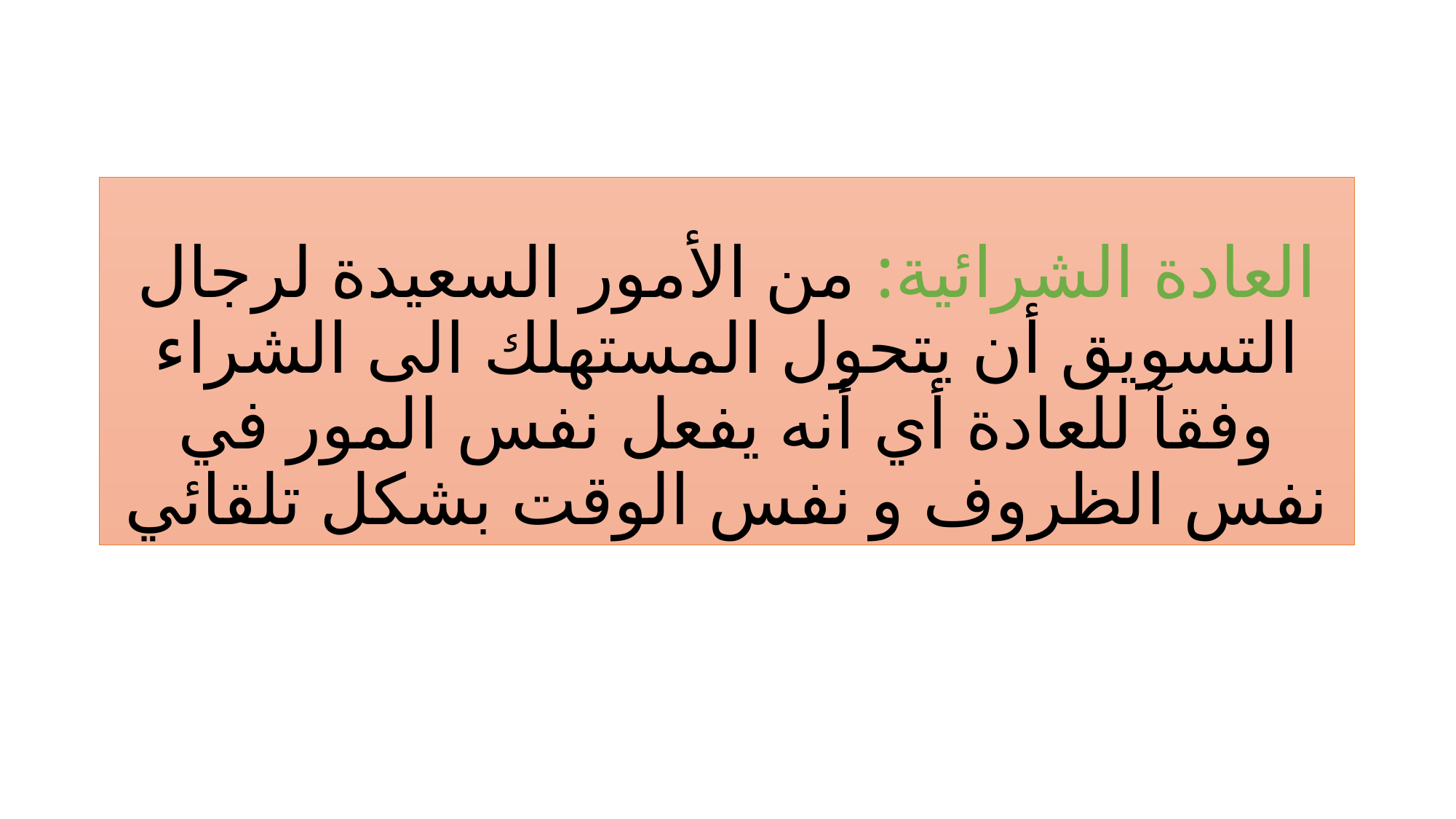

# العادة الشرائية: من الأمور السعيدة لرجال التسويق أن يتحول المستهلك الى الشراء وفقآ للعادة أي أنه يفعل نفس المور في نفس الظروف و نفس الوقت بشكل تلقائي